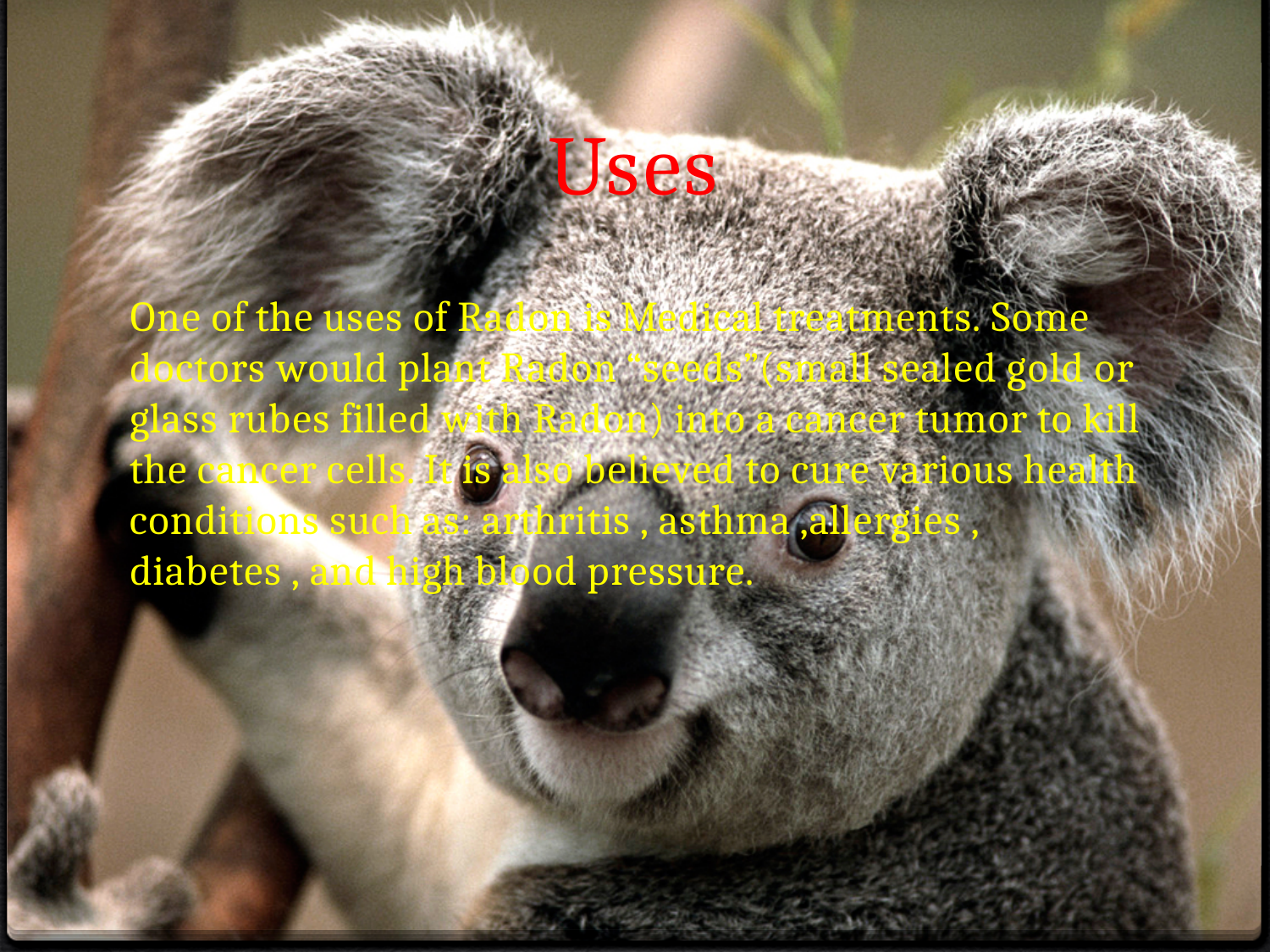

# Uses
One of the uses of Radon is Medical treatments. Some doctors would plant Radon “seeds”(small sealed gold or glass rubes filled with Radon) into a cancer tumor to kill the cancer cells. It is also believed to cure various health conditions such as: arthritis , asthma ,allergies , diabetes , and high blood pressure.